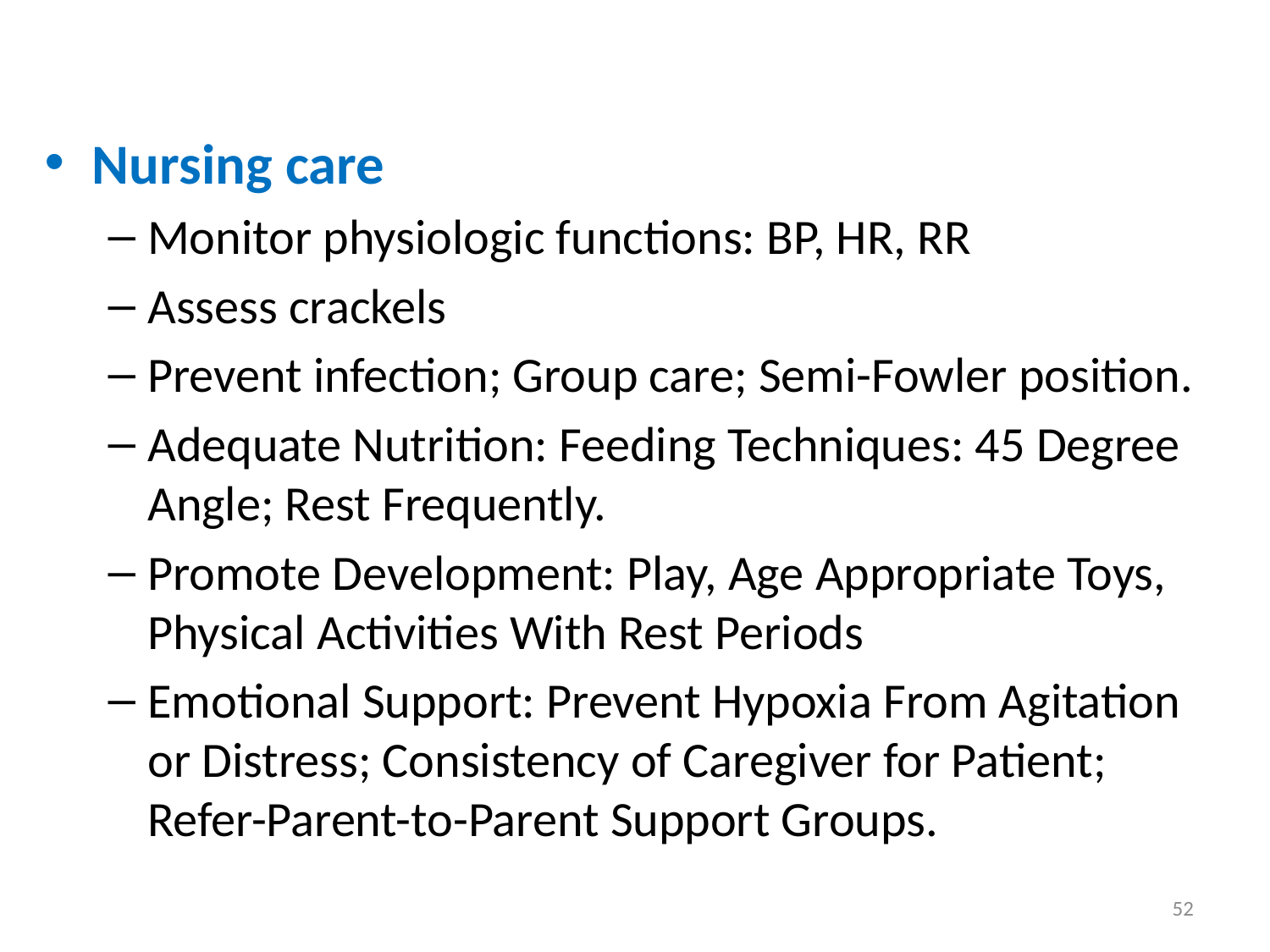

# CHF
Nursing care
Monitor physiologic functions: BP, HR, RR
Assess crackels
Prevent infection; Group care; Semi-Fowler position.
Adequate Nutrition: Feeding Techniques: 45 Degree Angle; Rest Frequently.
Promote Development: Play, Age Appropriate Toys, Physical Activities With Rest Periods
Emotional Support: Prevent Hypoxia From Agitation or Distress; Consistency of Caregiver for Patient; Refer-Parent-to-Parent Support Groups.
52